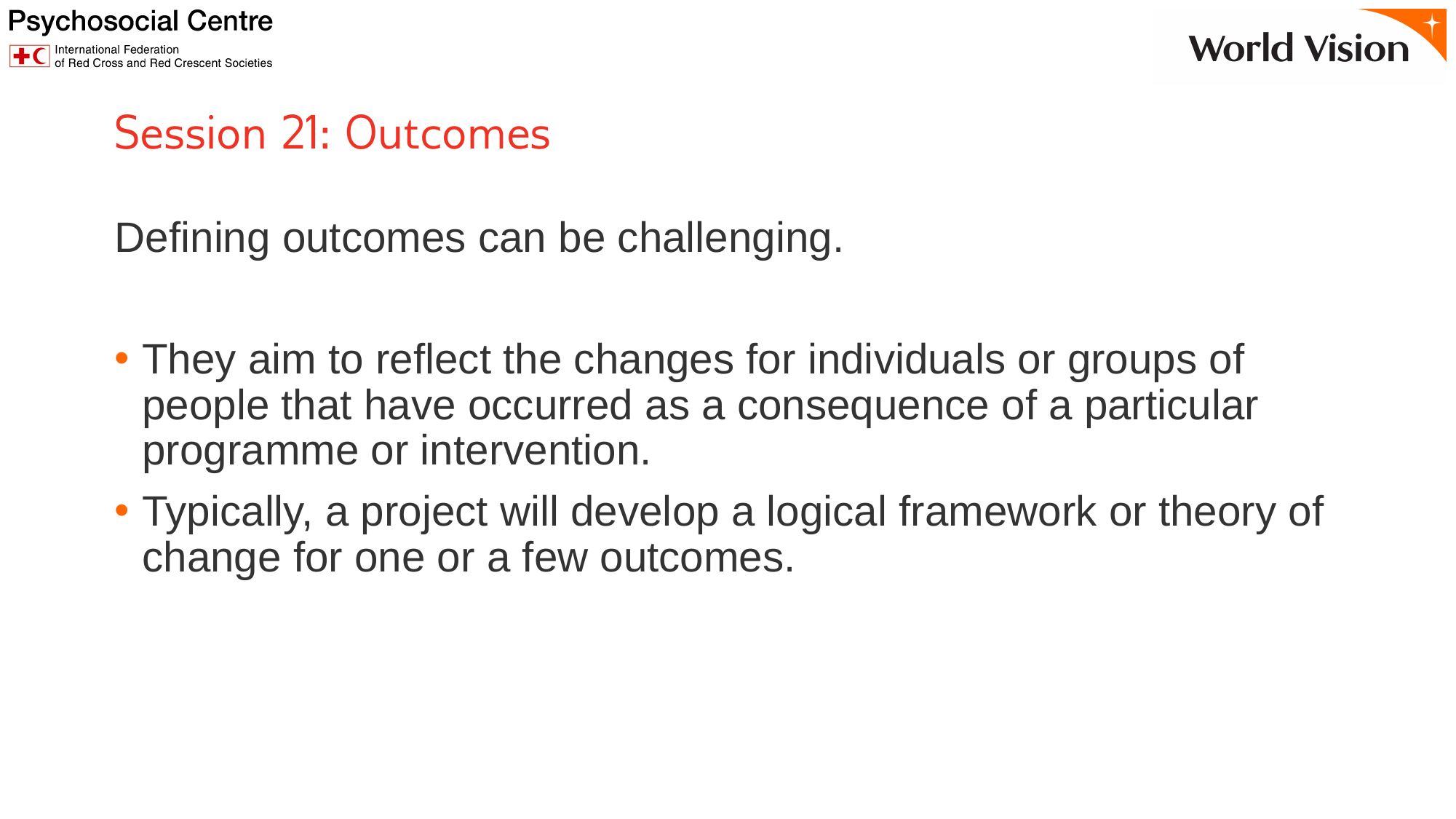

# Session 21: Outcomes
Defining outcomes can be challenging.

They aim to reflect the changes for individuals or groups of people that have occurred as a consequence of a particular programme or intervention.
Typically, a project will develop a logical framework or theory of change for one or a few outcomes.